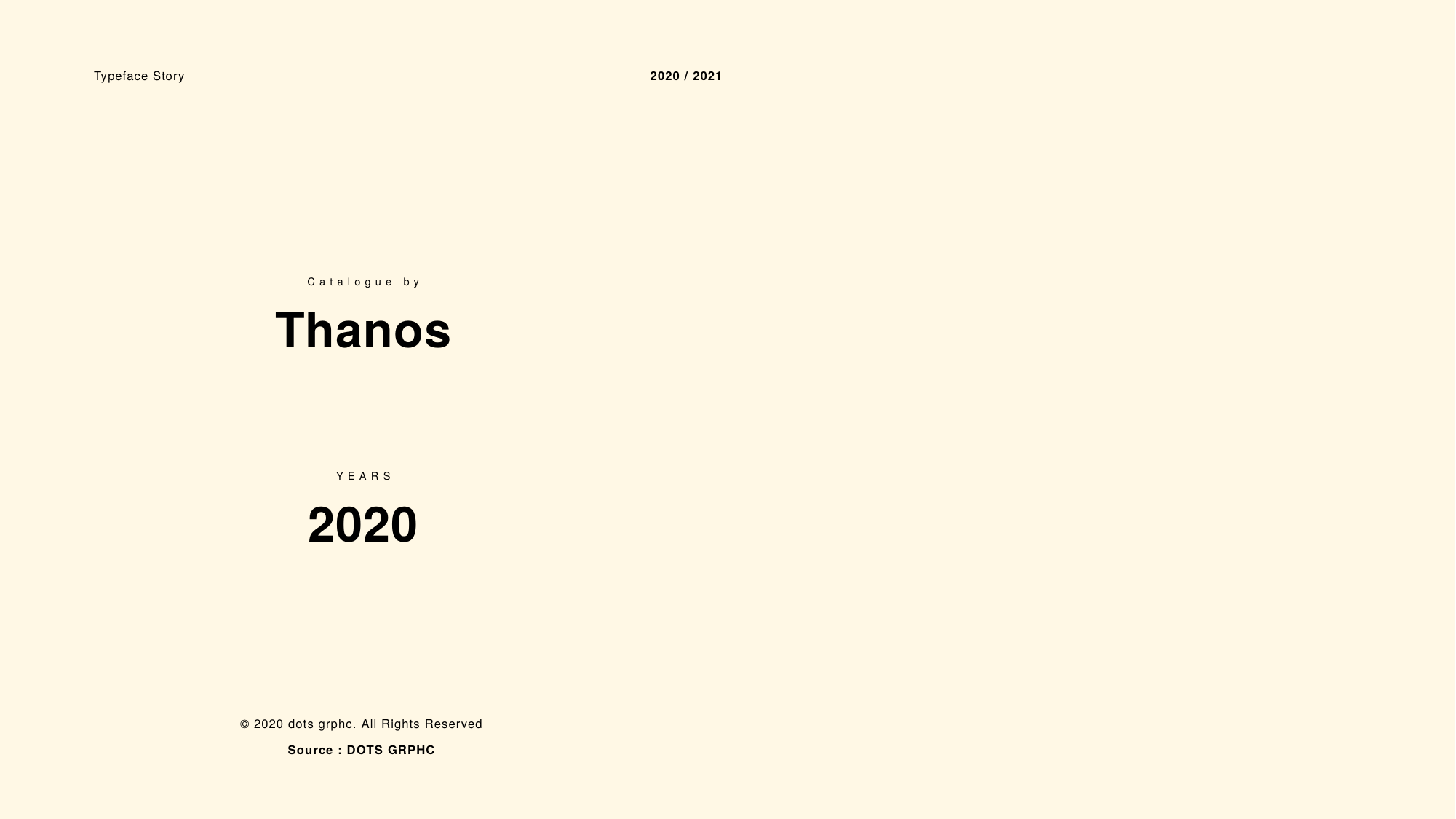

Typeface Story
2020 / 2021
Catalogue by
Thanos
YEARS
2020
© 2020 dots grphc. All Rights Reserved
Source : DOTS GRPHC